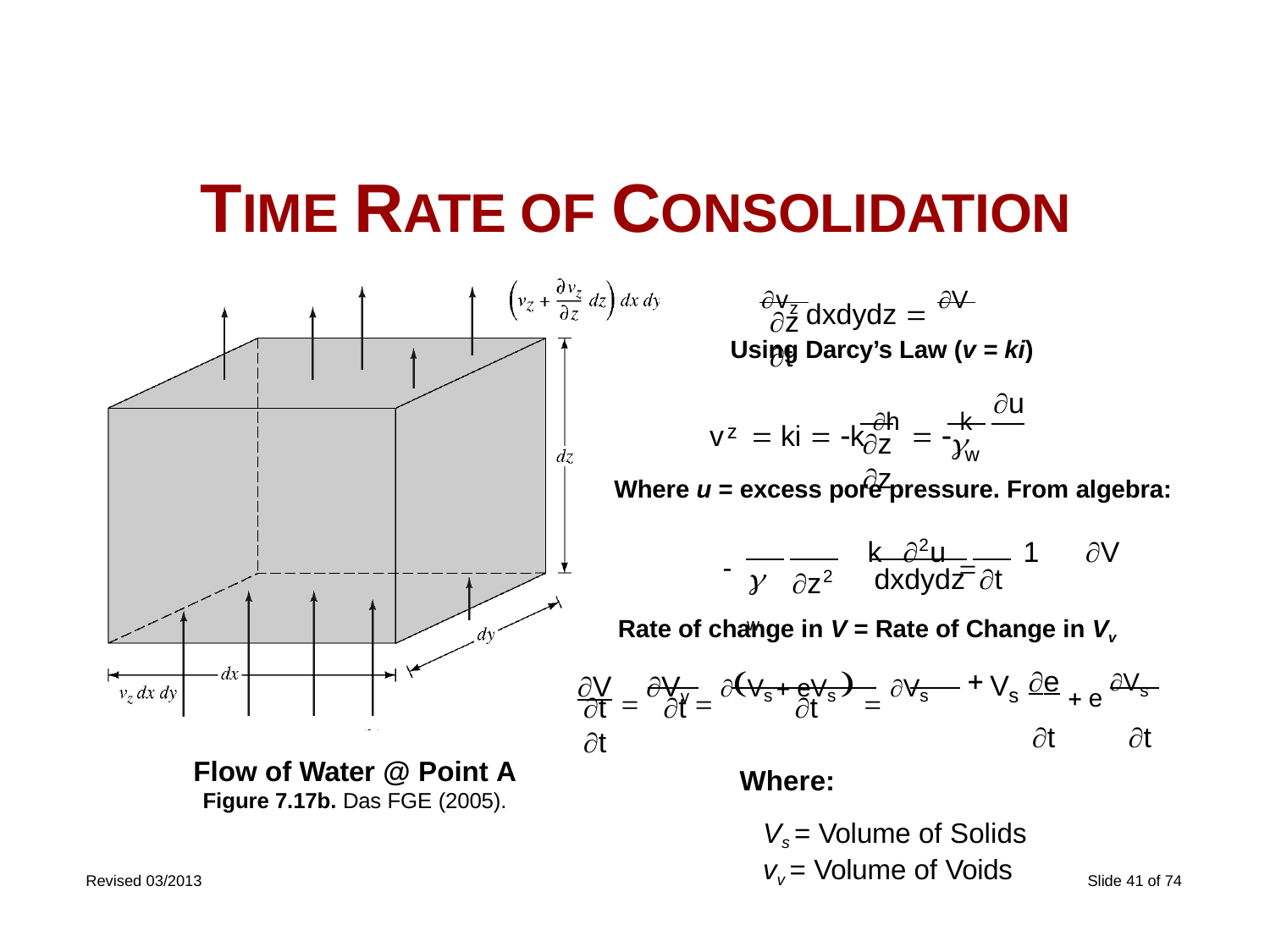

# TIME RATE OF CONSOLIDATION

∂vz dxdydz = ∂V
∂z	∂t

Using Darcy’s Law (v = ki)
∂u
v	= ki = −k ∂h = −	k
z
∂z	γ	∂z

w
Where u = excess pore pressure. From algebra:
−	k	∂2u =	1	∂V
γ w
dxdydz ∂t

∂z2
Rate of change in V = Rate of Change in Vv
∂V = ∂Vv = ∂(Vs + eVs ) = ∂Vs
∂e + e ∂Vs
∂t	∂t
V
s
∂t	∂t	∂t	∂t

Where:
Vs = Volume of Solids
vv = Volume of Voids
Flow of Water @ Point A
Figure 7.17b. Das FGE (2005).
Slide 41 of 74
Revised 03/2013